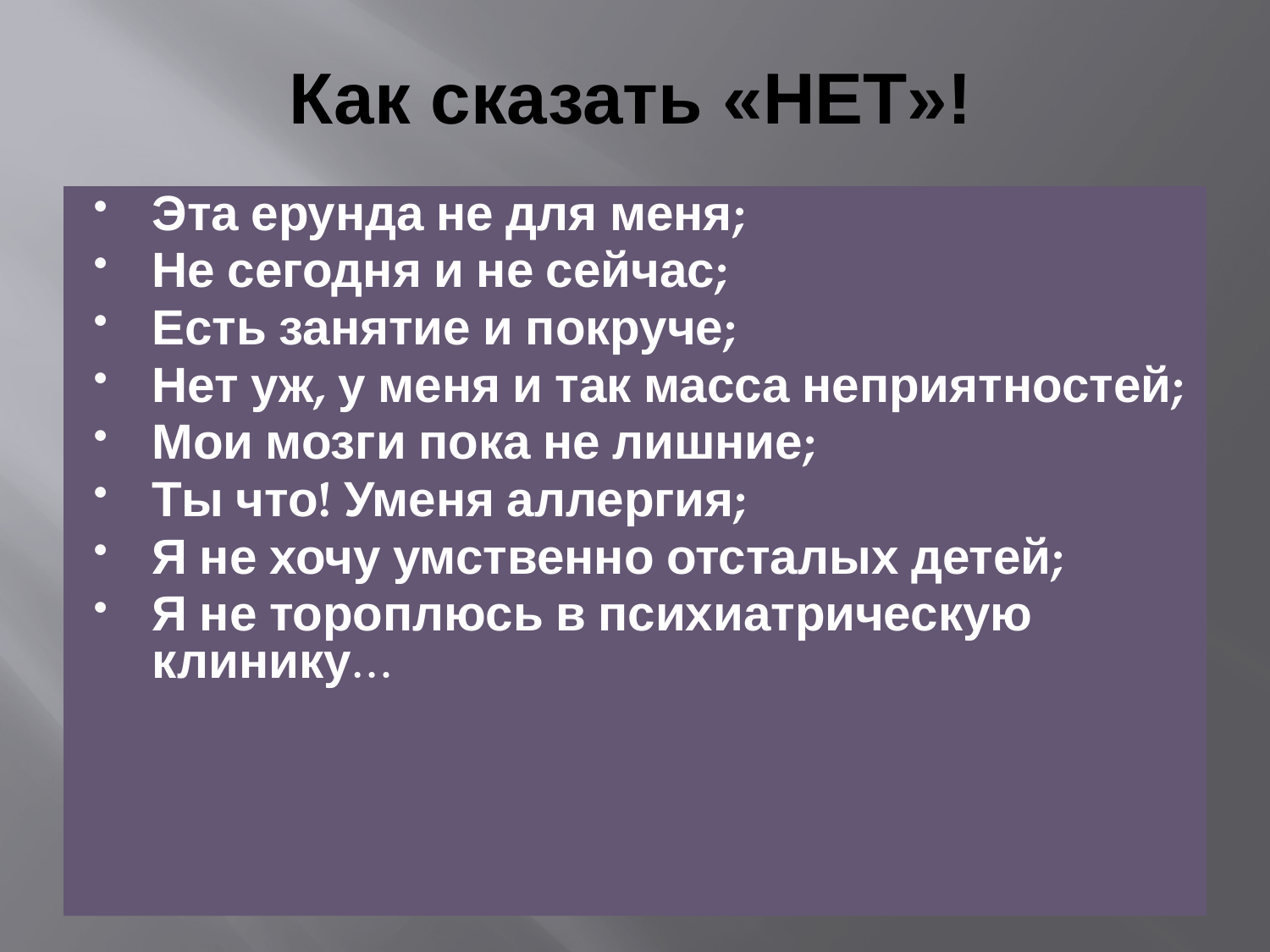

# Как сказать «НЕТ»!
Эта ерунда не для меня;
Не сегодня и не сейчас;
Есть занятие и покруче;
Нет уж, у меня и так масса неприятностей;
Мои мозги пока не лишние;
Ты что! Уменя аллергия;
Я не хочу умственно отсталых детей;
Я не тороплюсь в психиатрическую клинику…